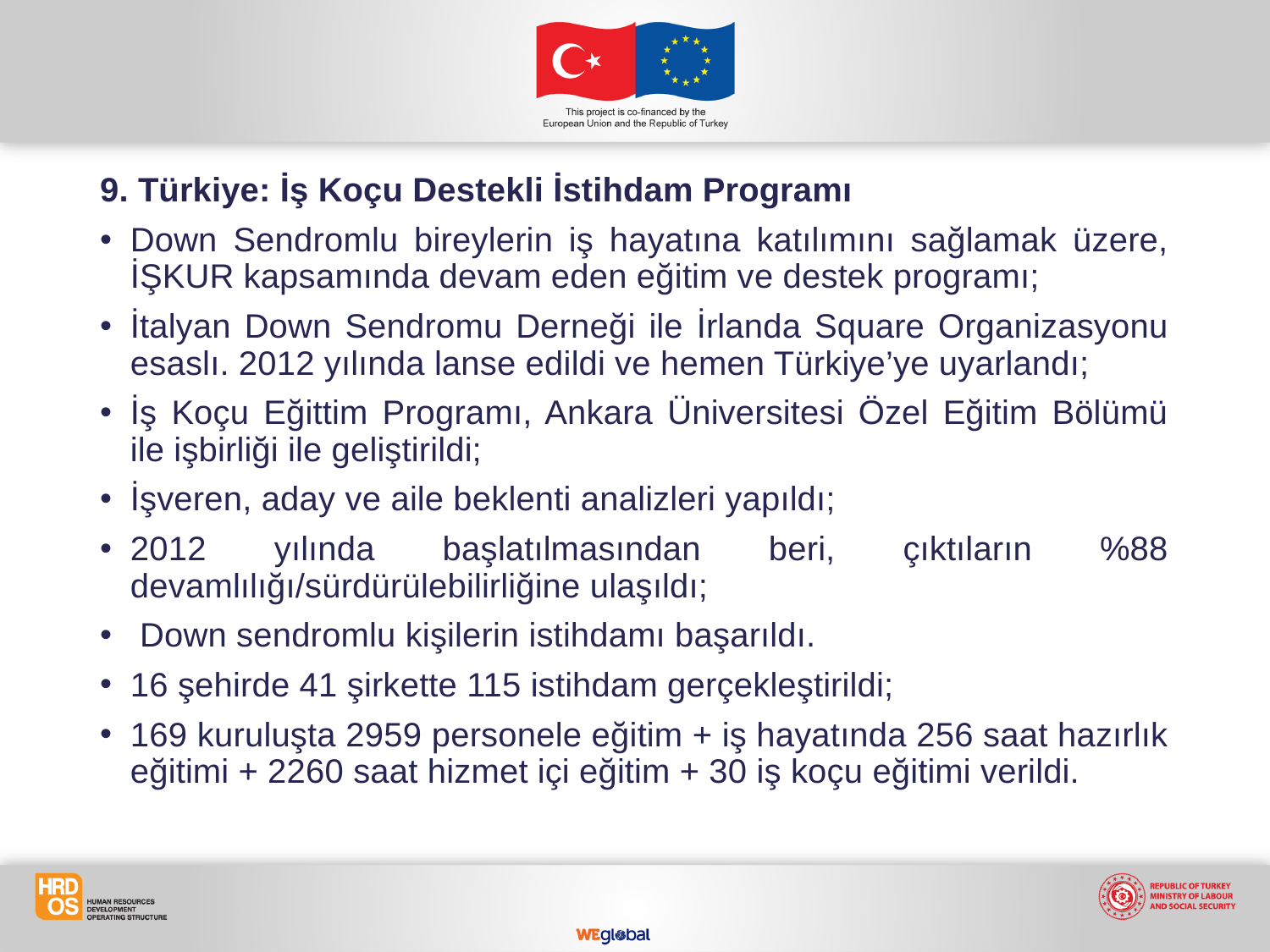

9. Türkiye: İş Koçu Destekli İstihdam Programı
Down Sendromlu bireylerin iş hayatına katılımını sağlamak üzere, İŞKUR kapsamında devam eden eğitim ve destek programı;
İtalyan Down Sendromu Derneği ile İrlanda Square Organizasyonu esaslı. 2012 yılında lanse edildi ve hemen Türkiye’ye uyarlandı;
İş Koçu Eğittim Programı, Ankara Üniversitesi Özel Eğitim Bölümü ile işbirliği ile geliştirildi;
İşveren, aday ve aile beklenti analizleri yapıldı;
2012 yılında başlatılmasından beri, çıktıların %88 devamlılığı/sürdürülebilirliğine ulaşıldı;
 Down sendromlu kişilerin istihdamı başarıldı.
16 şehirde 41 şirkette 115 istihdam gerçekleştirildi;
169 kuruluşta 2959 personele eğitim + iş hayatında 256 saat hazırlık eğitimi + 2260 saat hizmet içi eğitim + 30 iş koçu eğitimi verildi.